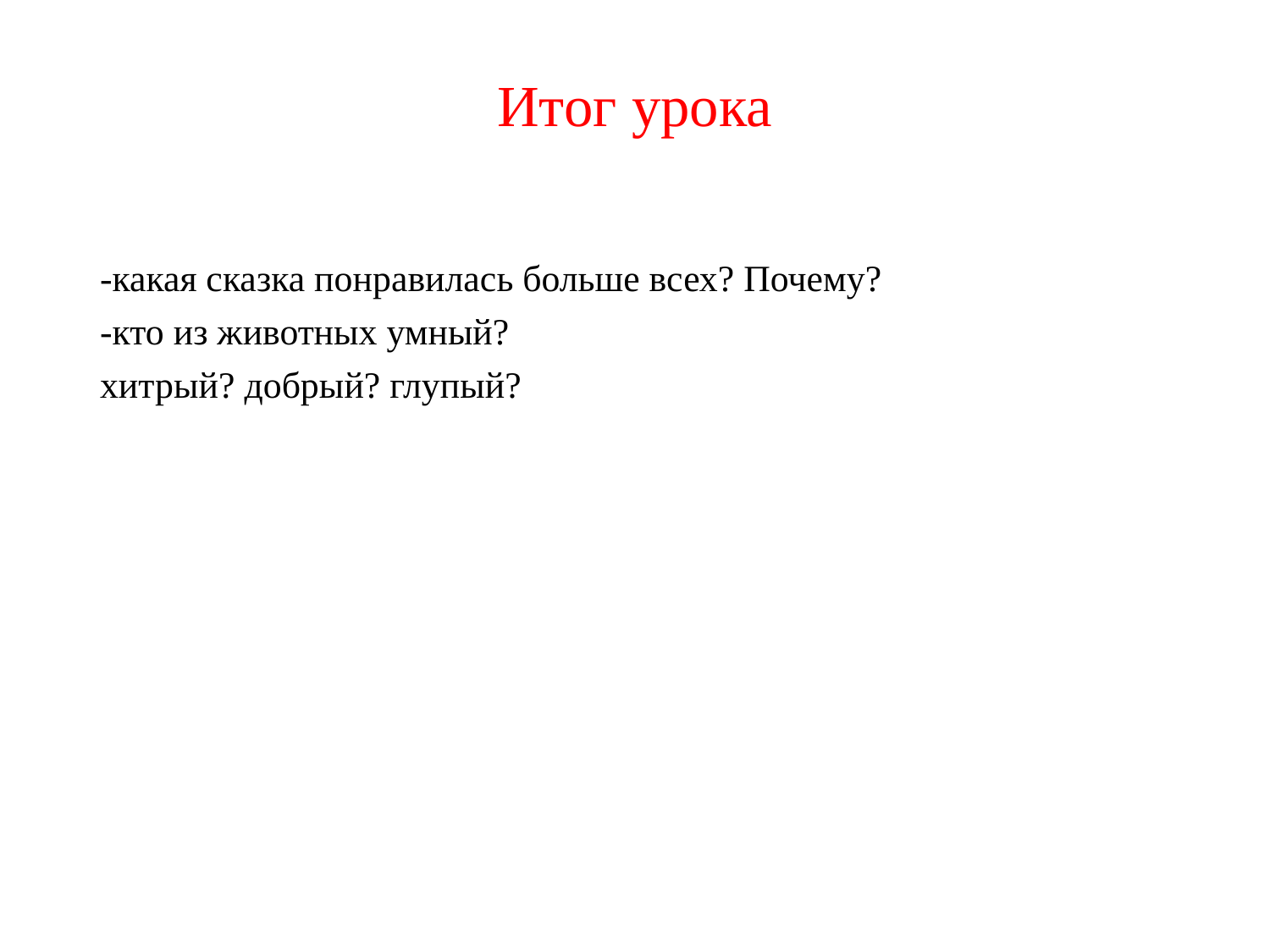

# Итог урока
-какая сказка понравилась больше всех? Почему?
-кто из животных умный?
хитрый? добрый? глупый?